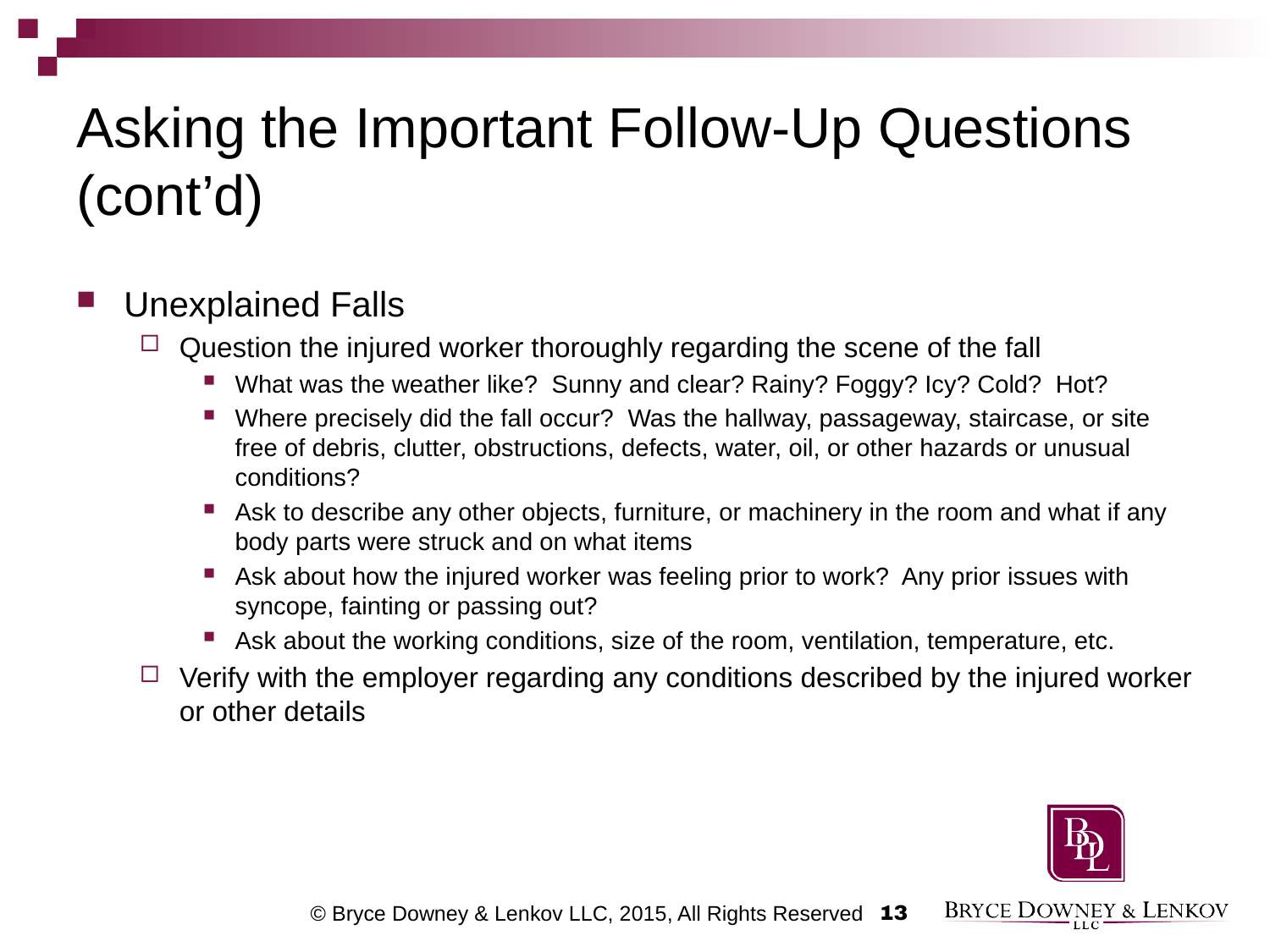

# Asking the Important Follow-Up Questions (cont’d)
Unexplained Falls
Question the injured worker thoroughly regarding the scene of the fall
What was the weather like?  Sunny and clear? Rainy? Foggy? Icy? Cold?  Hot?
Where precisely did the fall occur?  Was the hallway, passageway, staircase, or site free of debris, clutter, obstructions, defects, water, oil, or other hazards or unusual conditions?
Ask to describe any other objects, furniture, or machinery in the room and what if any body parts were struck and on what items
Ask about how the injured worker was feeling prior to work?  Any prior issues with syncope, fainting or passing out?
Ask about the working conditions, size of the room, ventilation, temperature, etc.
Verify with the employer regarding any conditions described by the injured worker or other details

13